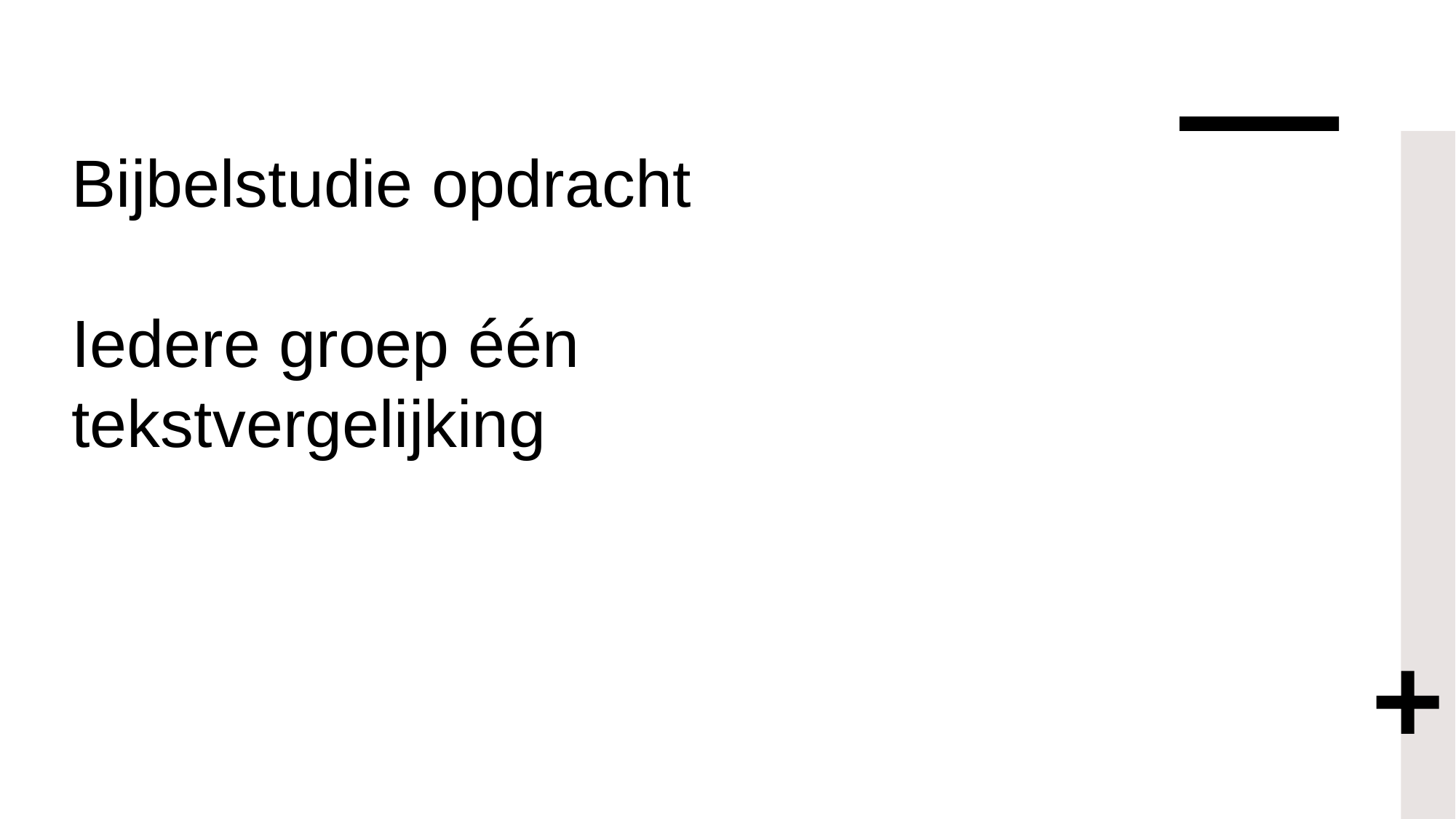

# Bijbelstudie opdracht Iedere groep één tekstvergelijking